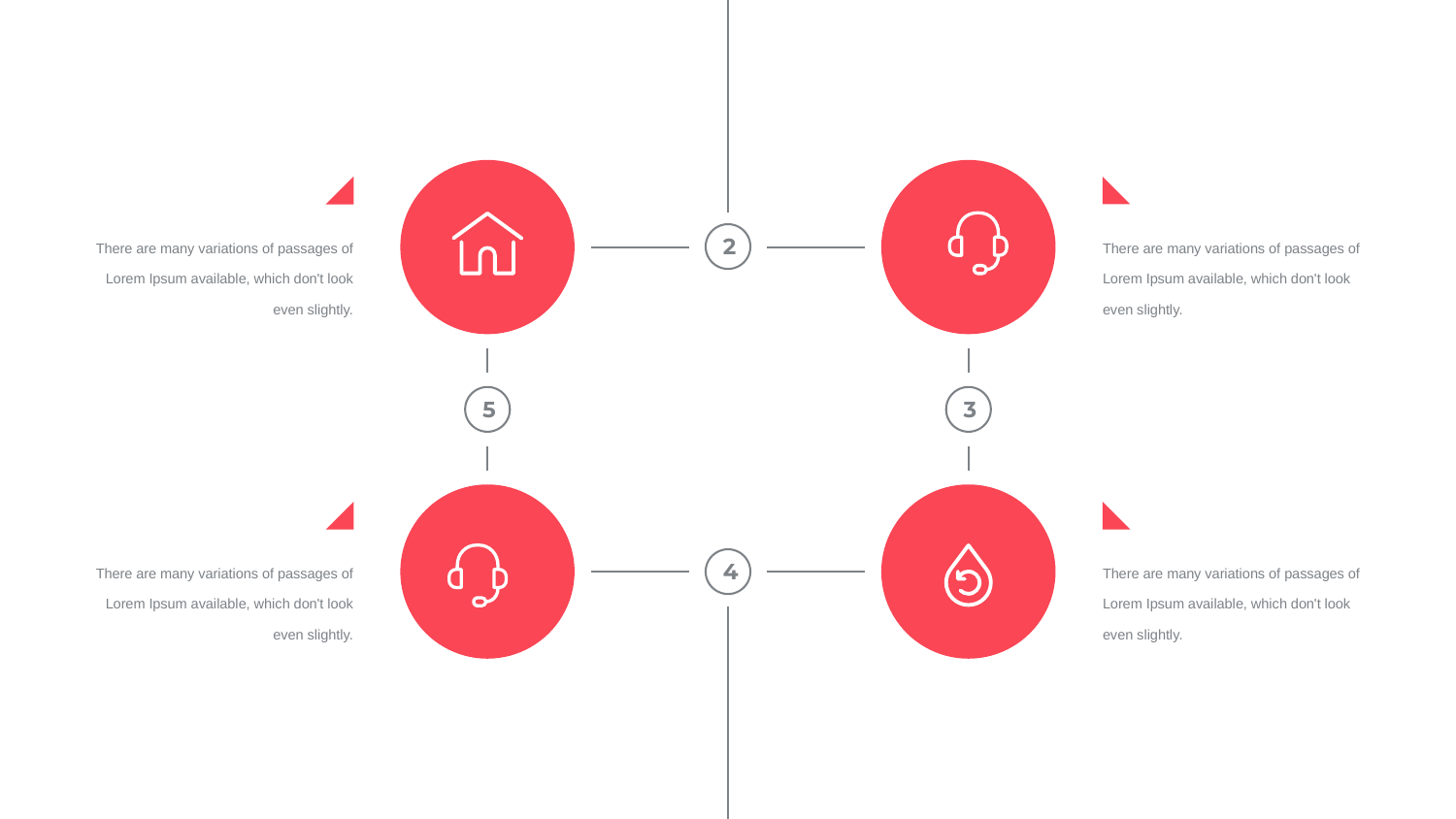

2
There are many variations of passages of Lorem Ipsum available, which don't look even slightly.
There are many variations of passages of Lorem Ipsum available, which don't look even slightly.

5

3

4
There are many variations of passages of Lorem Ipsum available, which don't look even slightly.
There are many variations of passages of Lorem Ipsum available, which don't look even slightly.